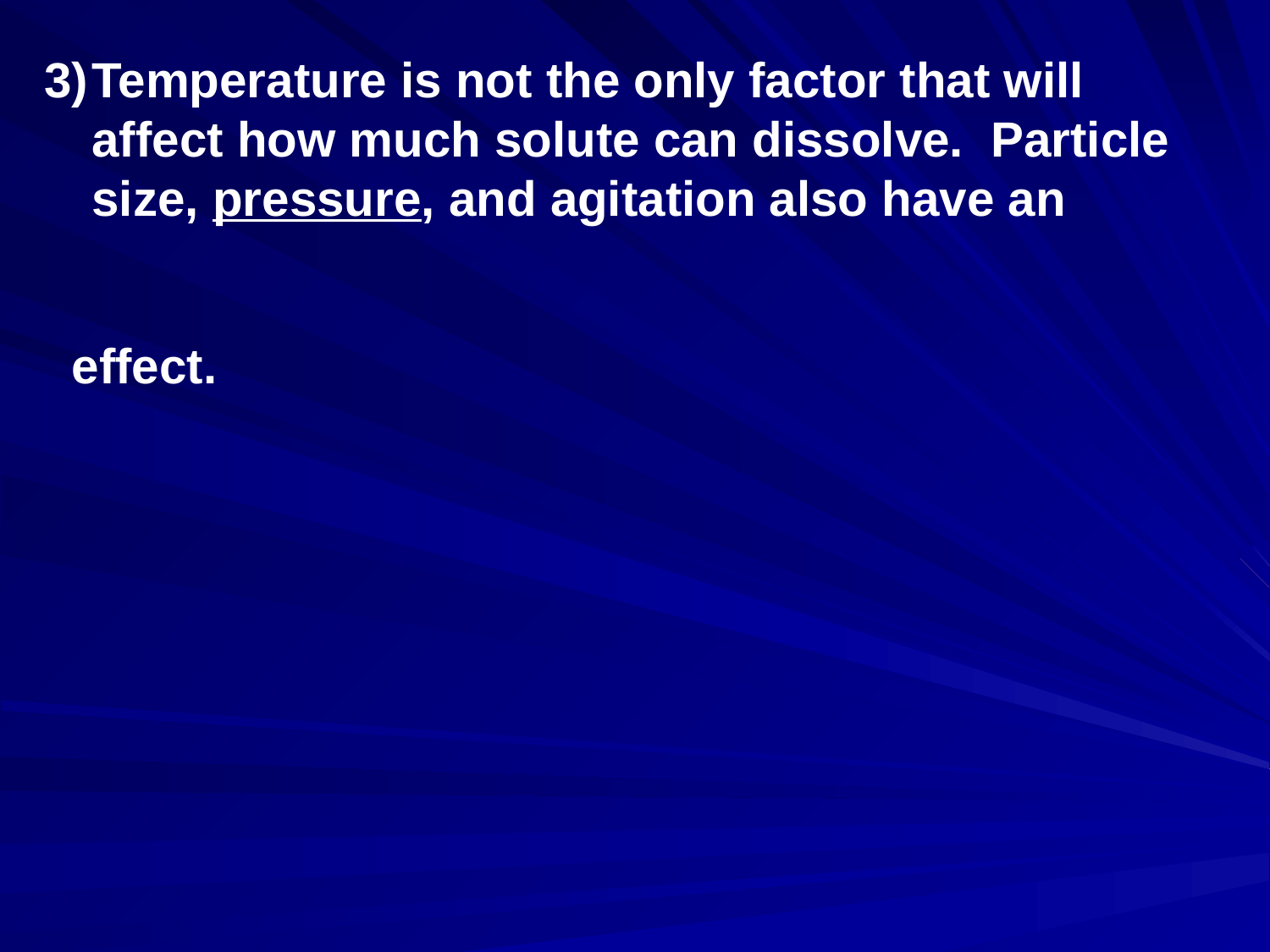

Temperature is not the only factor that will affect how much solute can dissolve.  Particle size, pressure, and agitation also have an

  effect.